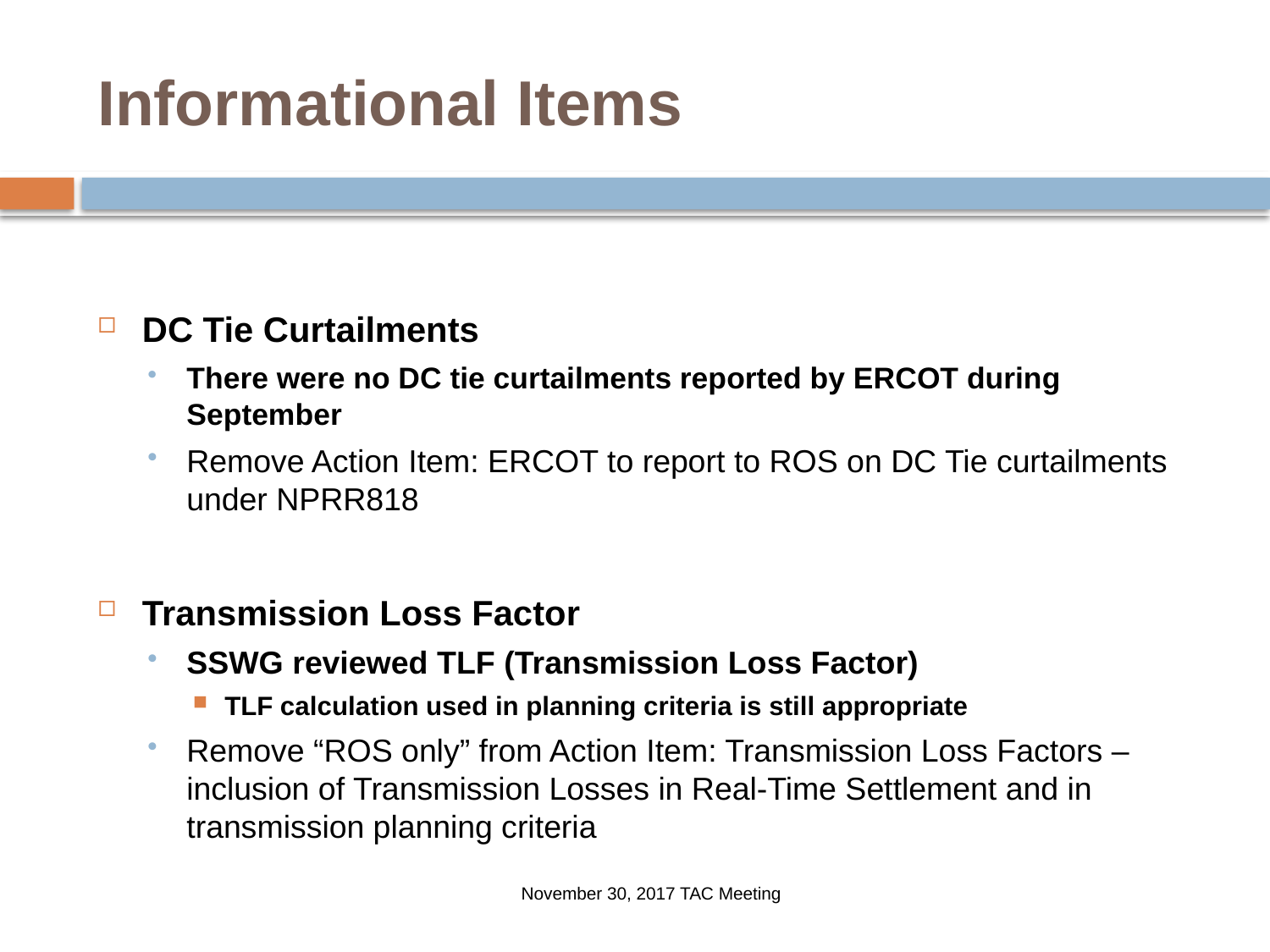

# Informational Items

DC Tie Curtailments
There were no DC tie curtailments reported by ERCOT during September
Remove Action Item: ERCOT to report to ROS on DC Tie curtailments under NPRR818

Transmission Loss Factor
SSWG reviewed TLF (Transmission Loss Factor)
TLF calculation used in planning criteria is still appropriate
Remove “ROS only” from Action Item: Transmission Loss Factors – inclusion of Transmission Losses in Real-Time Settlement and in transmission planning criteria

November 30, 2017 TAC Meeting